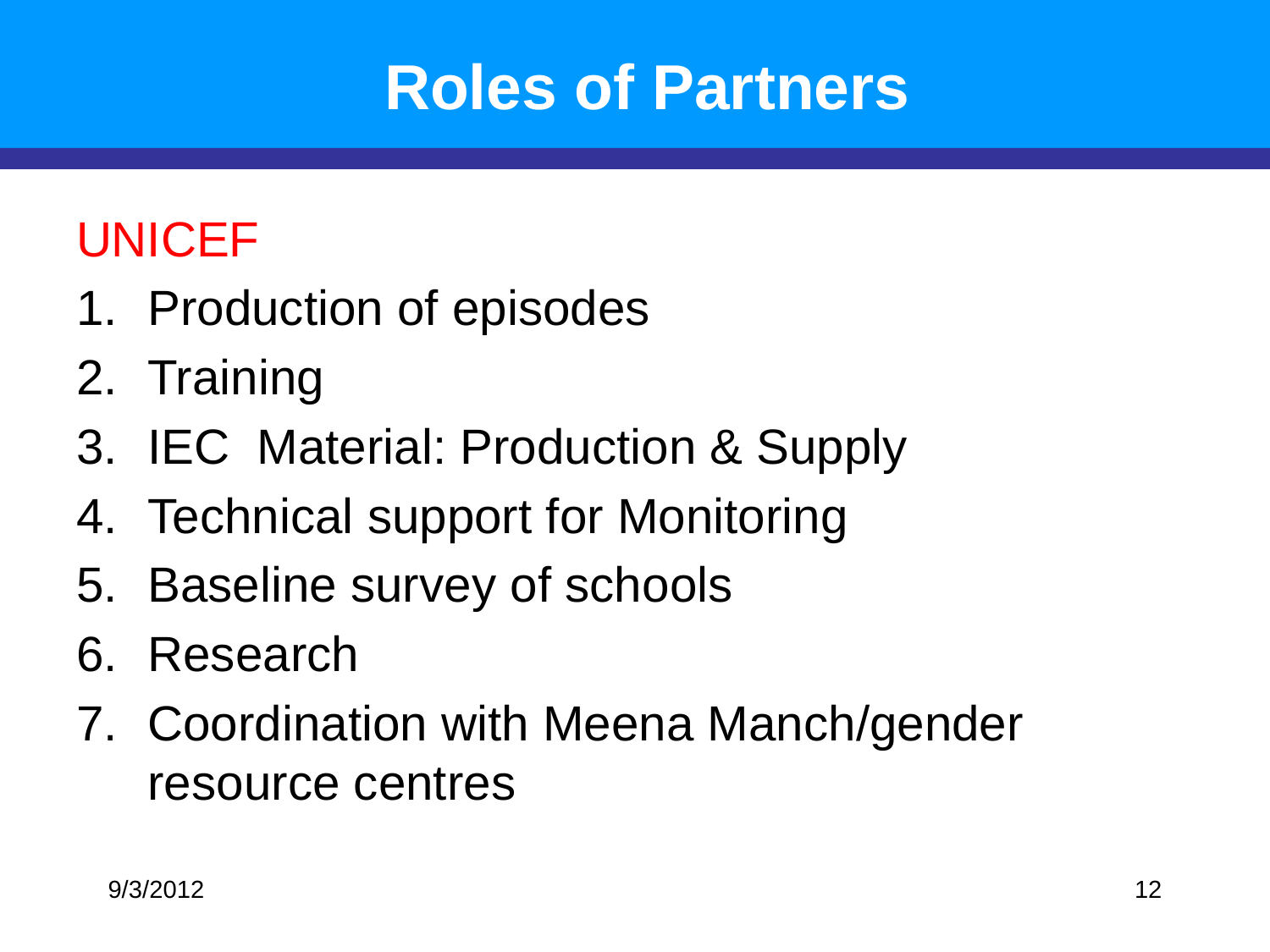

# Roles of Partners
UNICEF
Production of episodes
Training
IEC  Material: Production & Supply
Technical support for Monitoring
Baseline survey of schools
Research
Coordination with Meena Manch/gender resource centres

9/3/2012
12